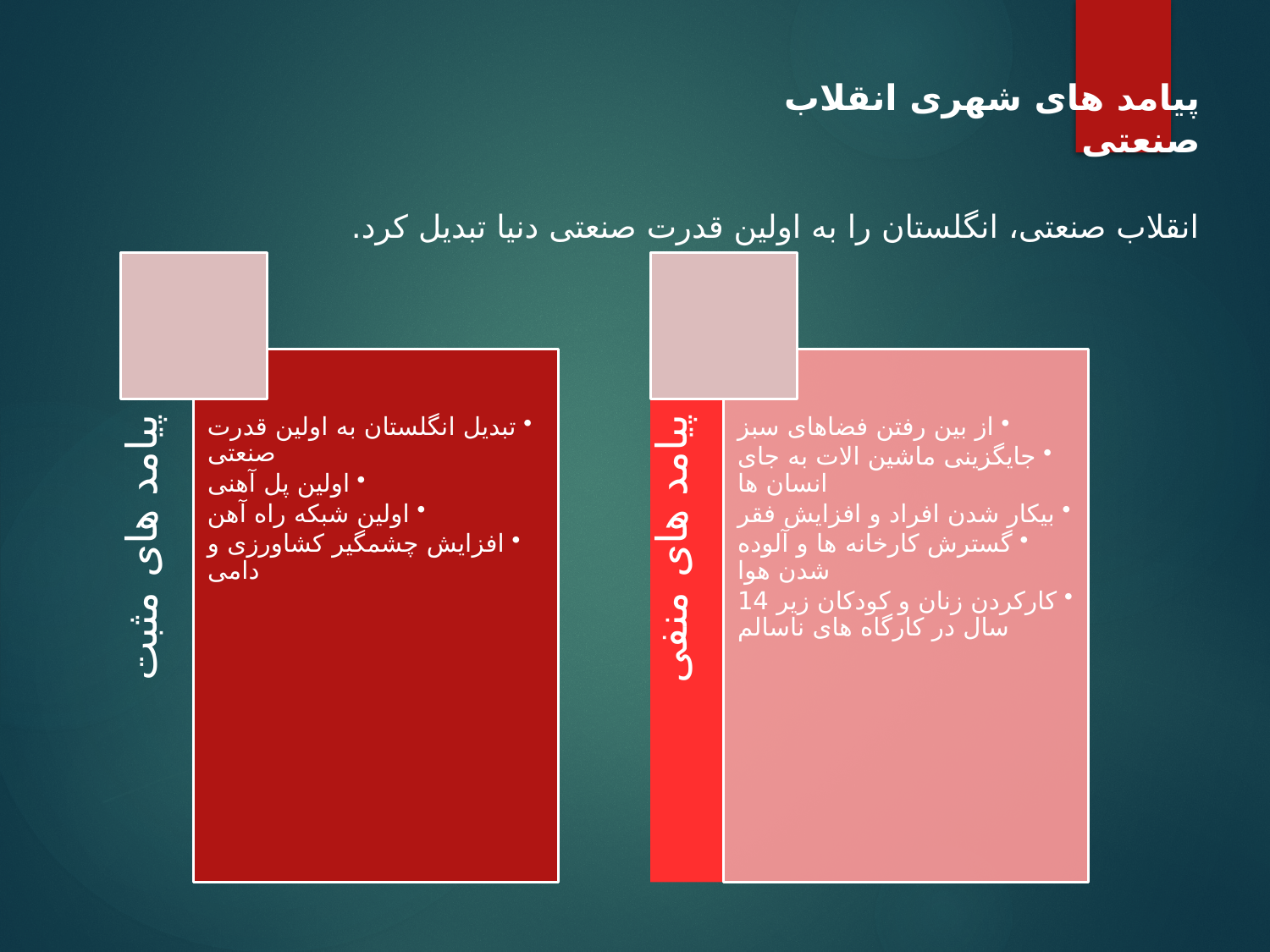

پیامد های شهری انقلاب صنعتی
انقلاب صنعتی، انگلستان را به اولین قدرت صنعتی دنیا تبدیل کرد.
پیامد های مثبت
تبدیل انگلستان به اولین قدرت صنعتی
اولین پل آهنی
اولین شبکه راه آهن
افزایش چشمگیر کشاورزی و دامی
پیامد های منفی
از بین رفتن فضاهای سبز
جایگزینی ماشین الات به جای انسان ها
بیکار شدن افراد و افزایش فقر
گسترش کارخانه ها و آلوده شدن هوا
کارکردن زنان و کودکان زیر 14 سال در کارگاه های ناسالم